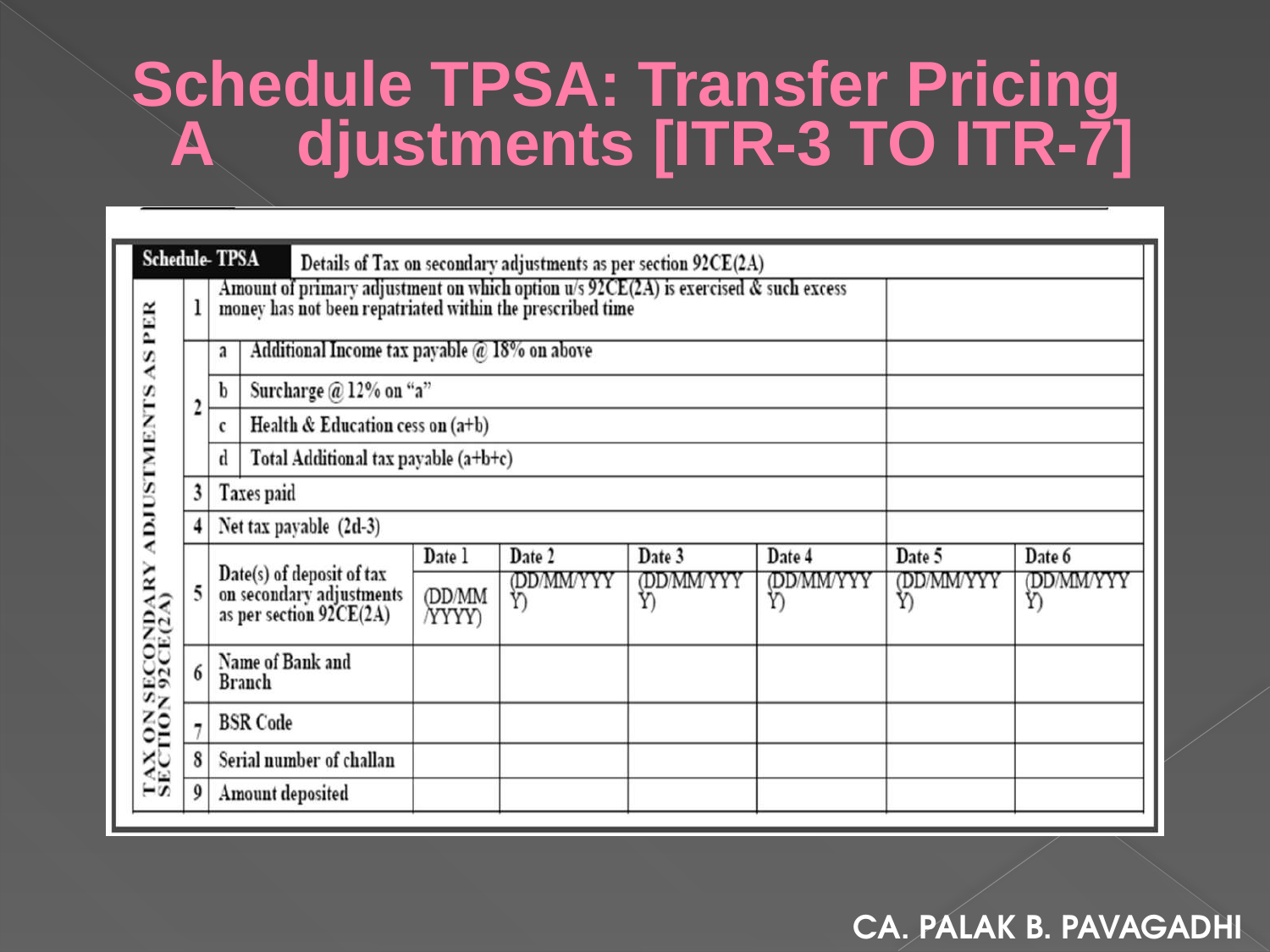

# Schedule TPSA: Transfer Pricing A	djustments [ITR-3 TO ITR-7]
CA. PALAK B. PAVAGADHI